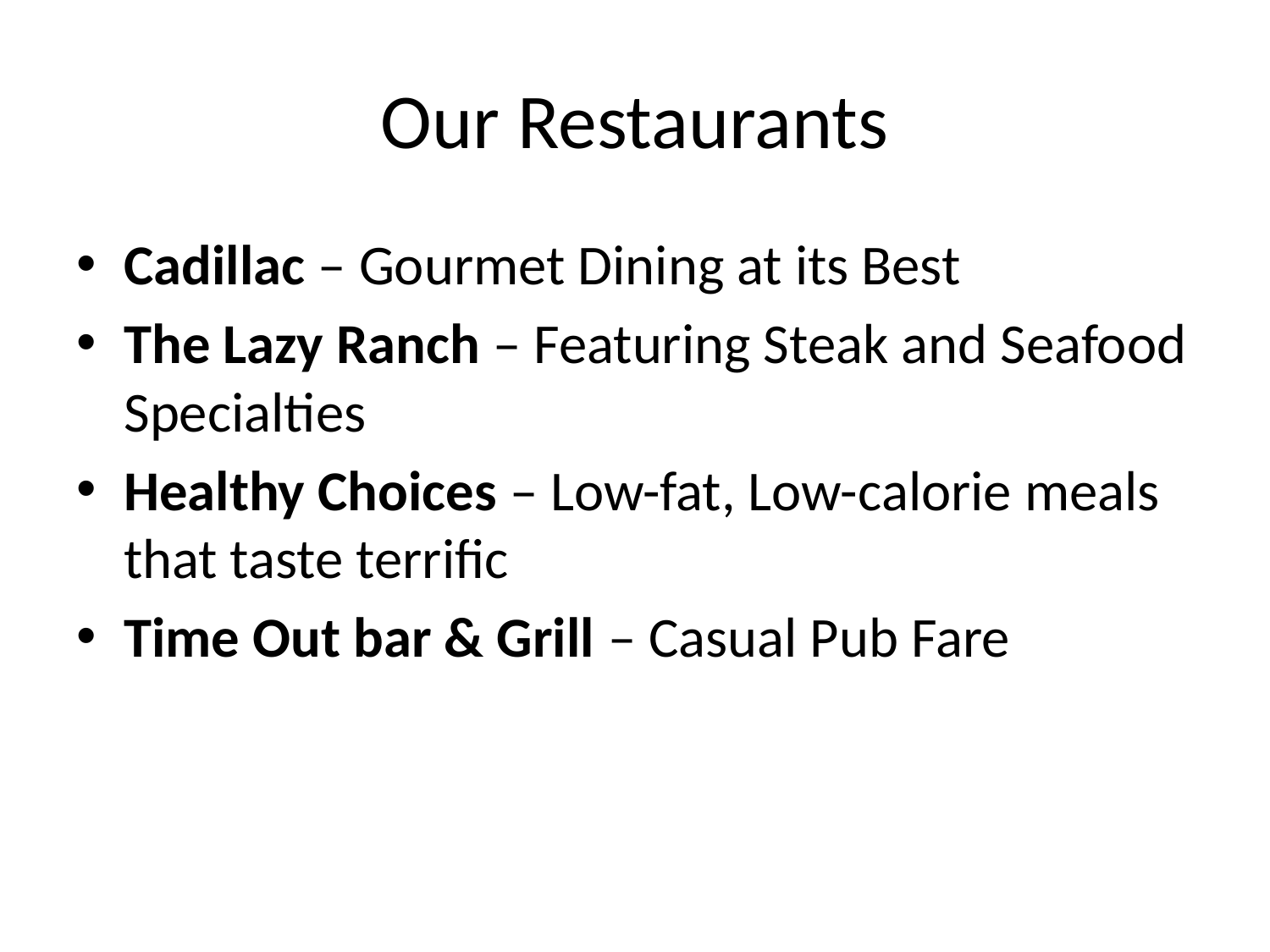

# Our Restaurants
Cadillac – Gourmet Dining at its Best
The Lazy Ranch – Featuring Steak and Seafood Specialties
Healthy Choices – Low-fat, Low-calorie meals that taste terrific
Time Out bar & Grill – Casual Pub Fare